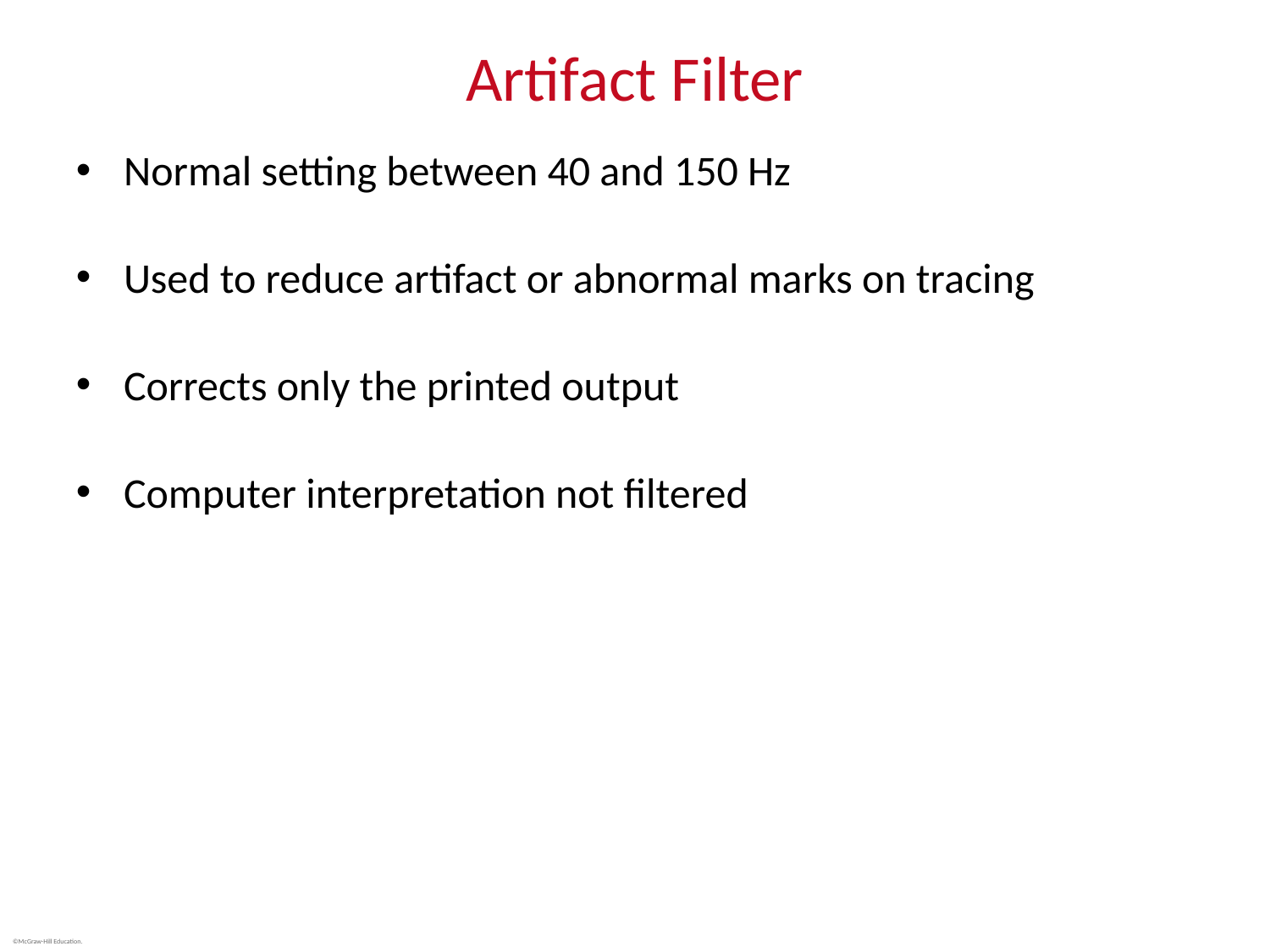

# Artifact Filter
Normal setting between 40 and 150 Hz
Used to reduce artifact or abnormal marks on tracing
Corrects only the printed output
Computer interpretation not filtered